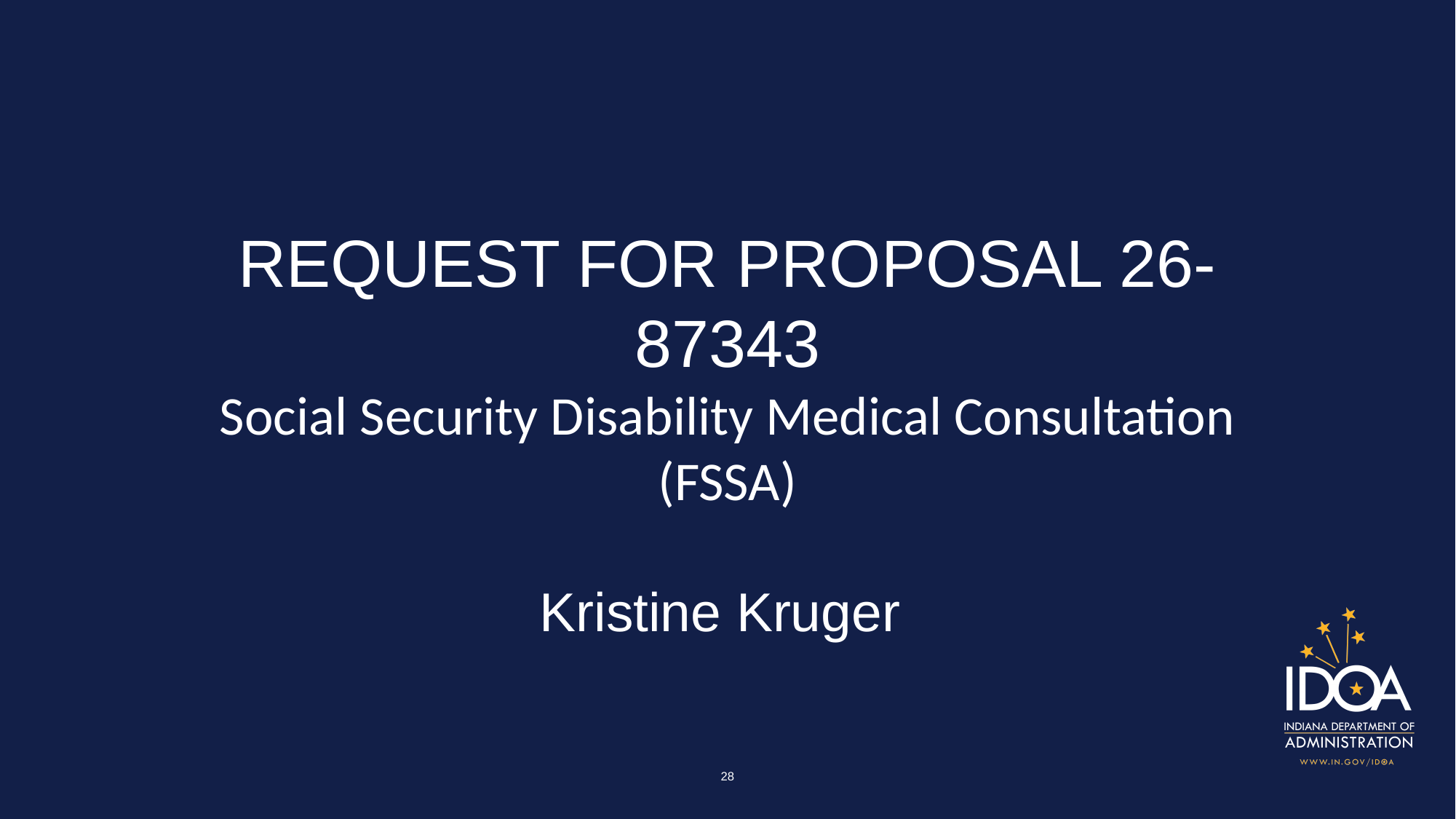

REQUEST FOR PROPOSAL 26-​​​87343
Social Security Disability Medical Consultation (FSSA)

Kristine Kruger
28